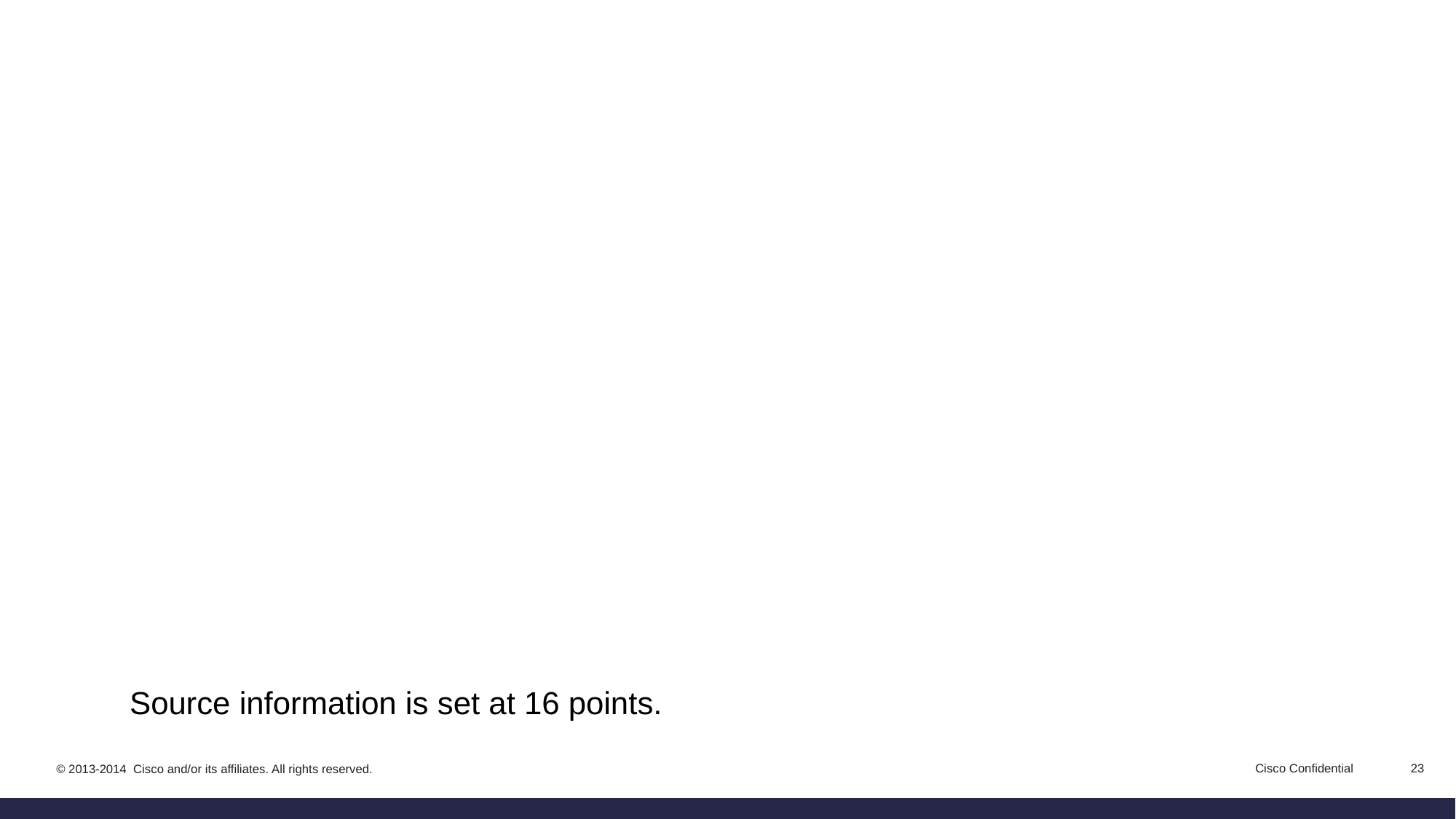

#
Source information is set at 16 points.